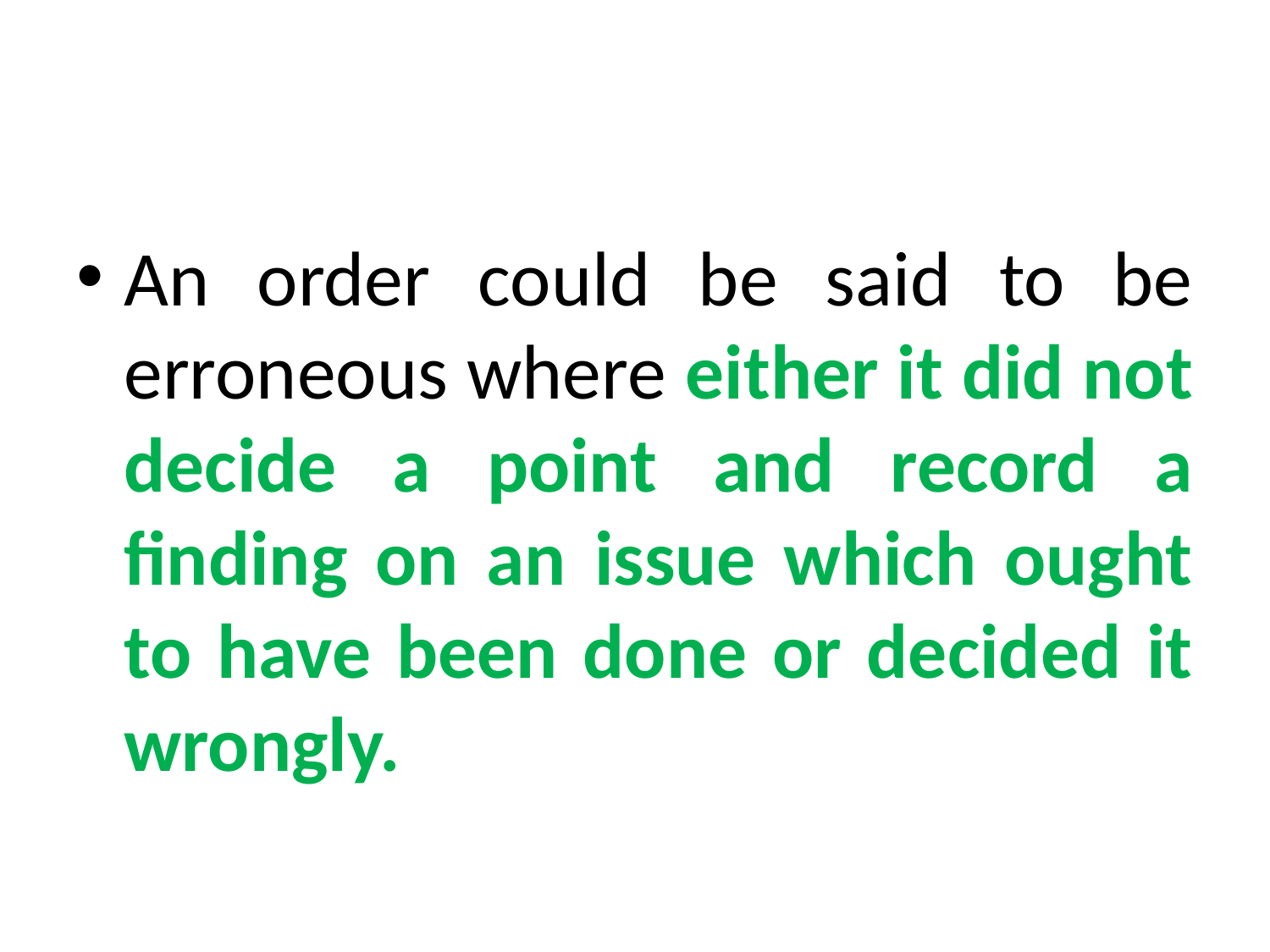

#
An order could be said to be erroneous where either it did not decide a point and record a finding on an issue which ought to have been done or decided it wrongly.